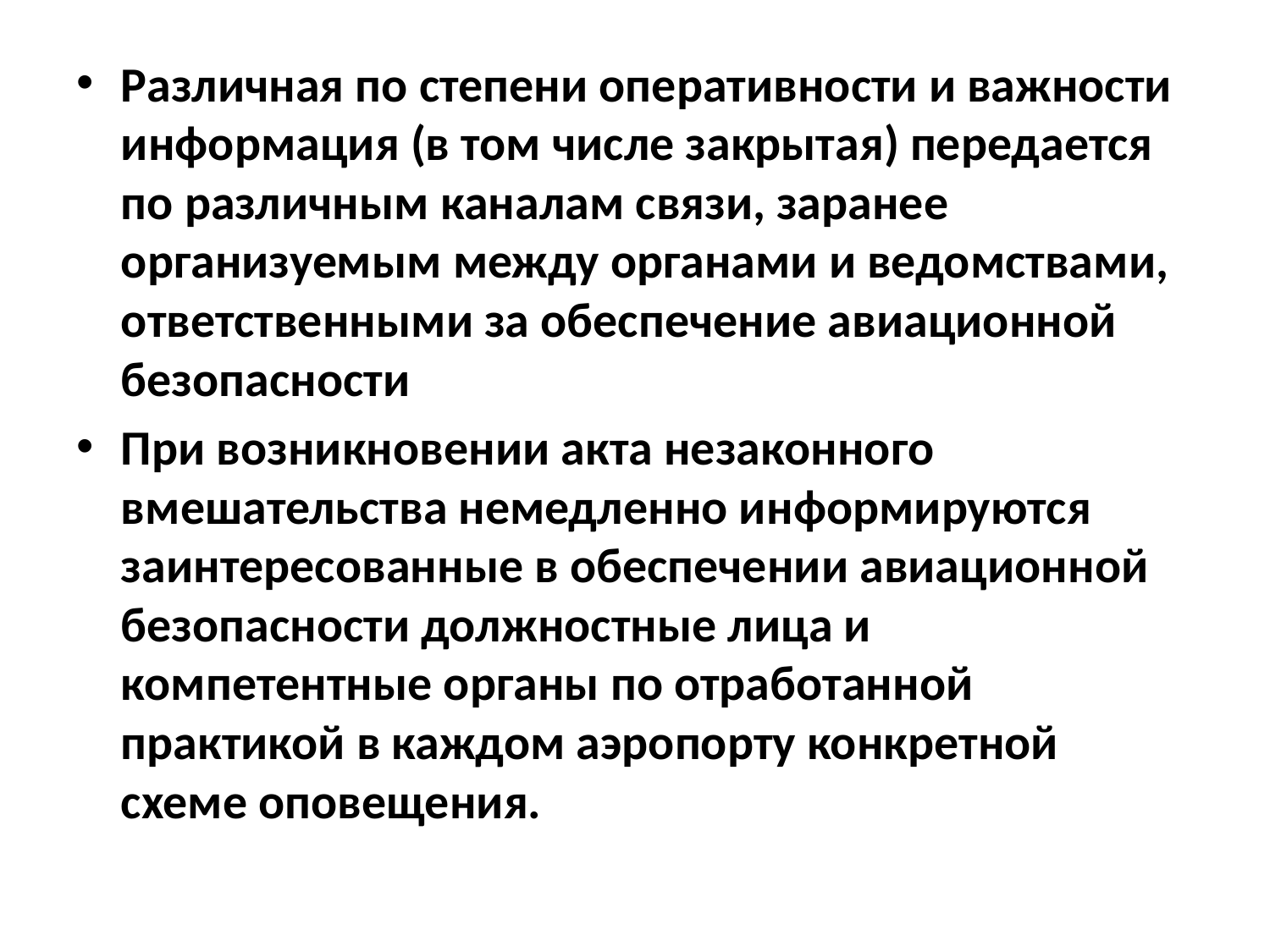

Различная по степени оперативности и важности информация (в том числе закрытая) передается по различным каналам связи, заранее организуемым между органами и ведомствами, ответственными за обеспечение авиационной безопасности
При возникновении акта незаконного вмешательства немедленно информируются заинтересованные в обеспечении авиационной безопасности должностные лица и компетентные органы по отработанной практикой в каждом аэропорту конкретной схеме оповещения.